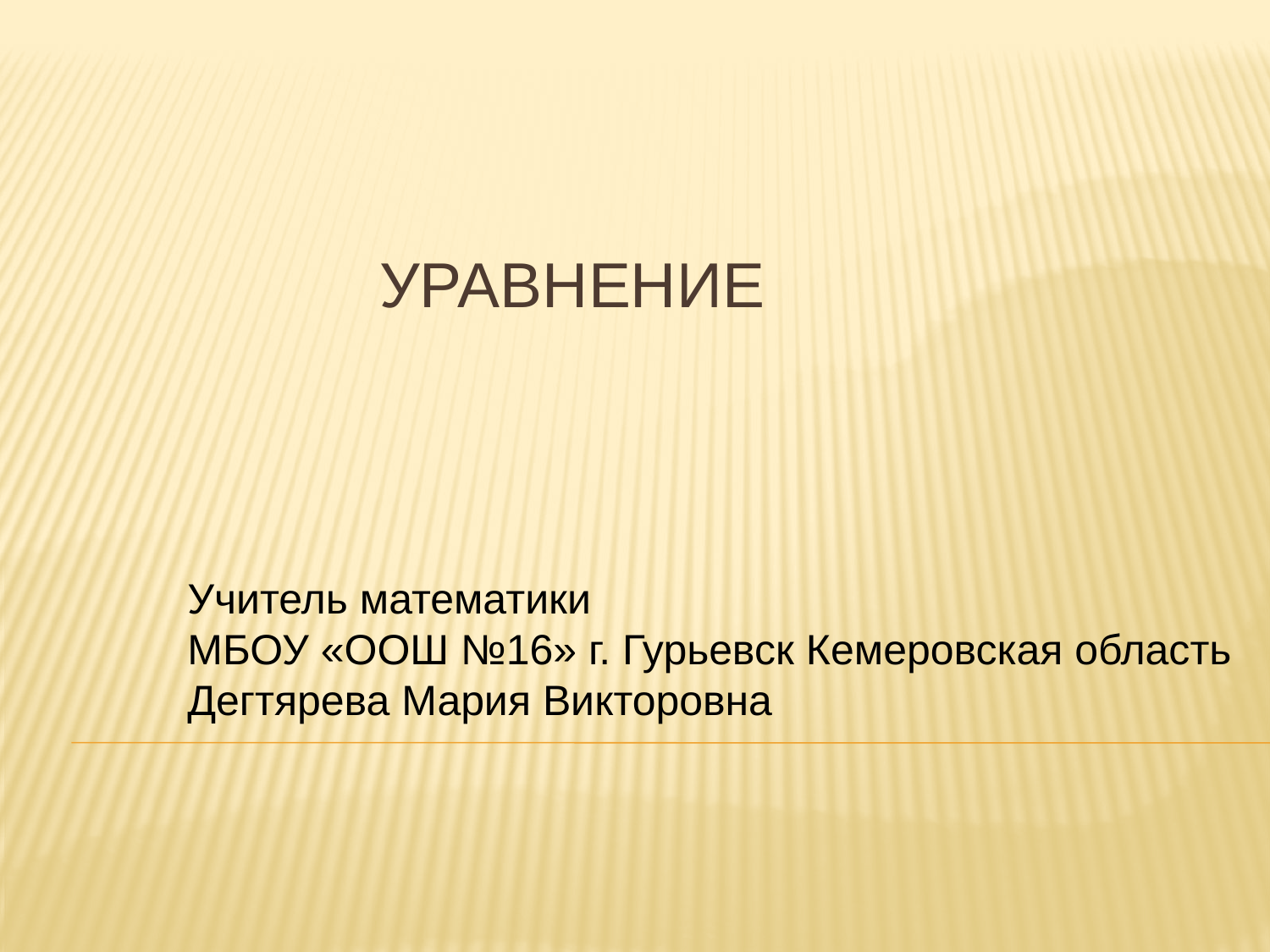

# уравнение
Учитель математики
МБОУ «ООШ №16» г. Гурьевск Кемеровская область
Дегтярева Мария Викторовна